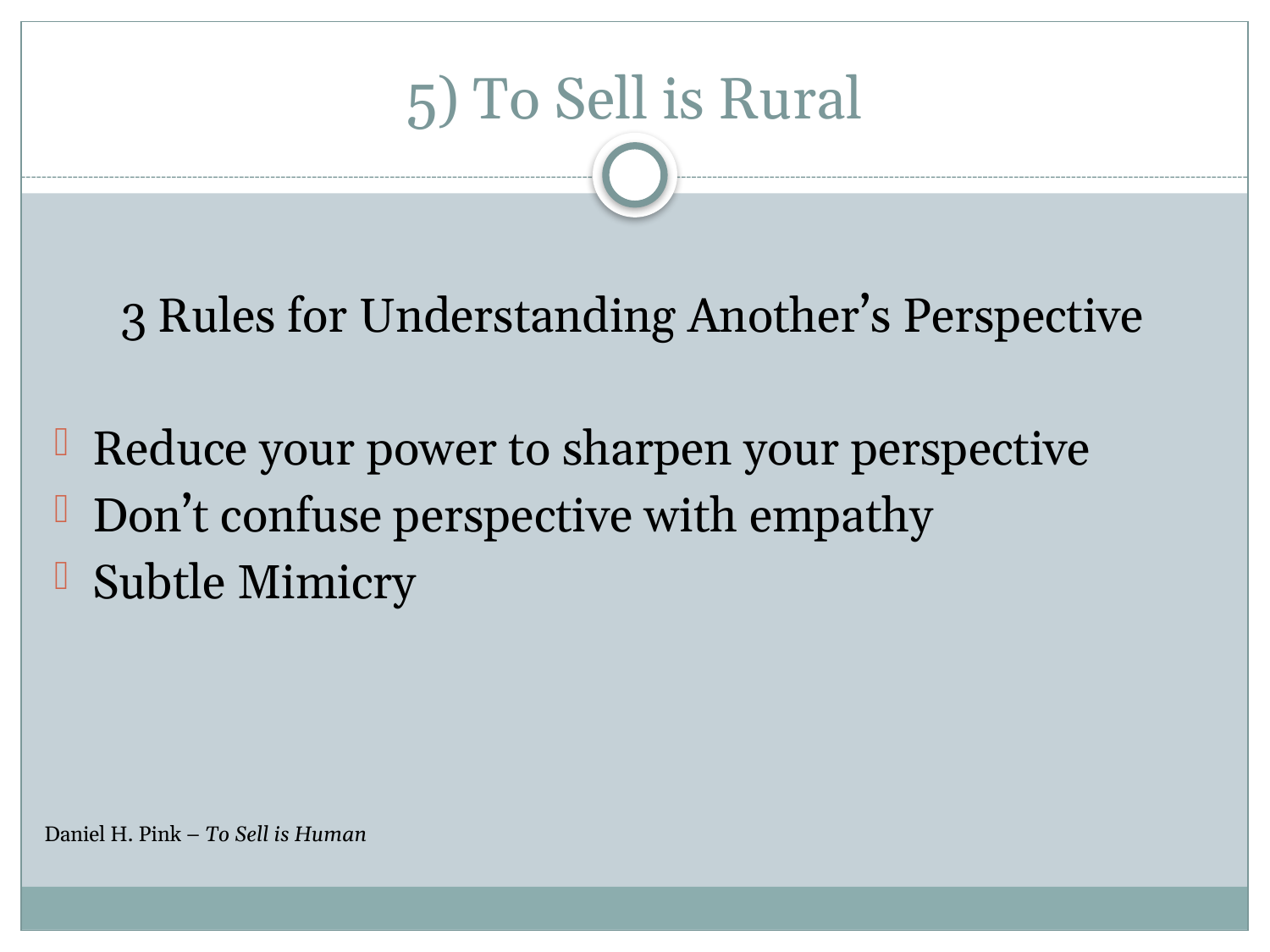

# 5) To Sell is Rural

3 Rules for Understanding Another’s Perspective

Reduce your power to sharpen your perspective
Don’t confuse perspective with empathy
Subtle Mimicry

Daniel H. Pink – To Sell is Human